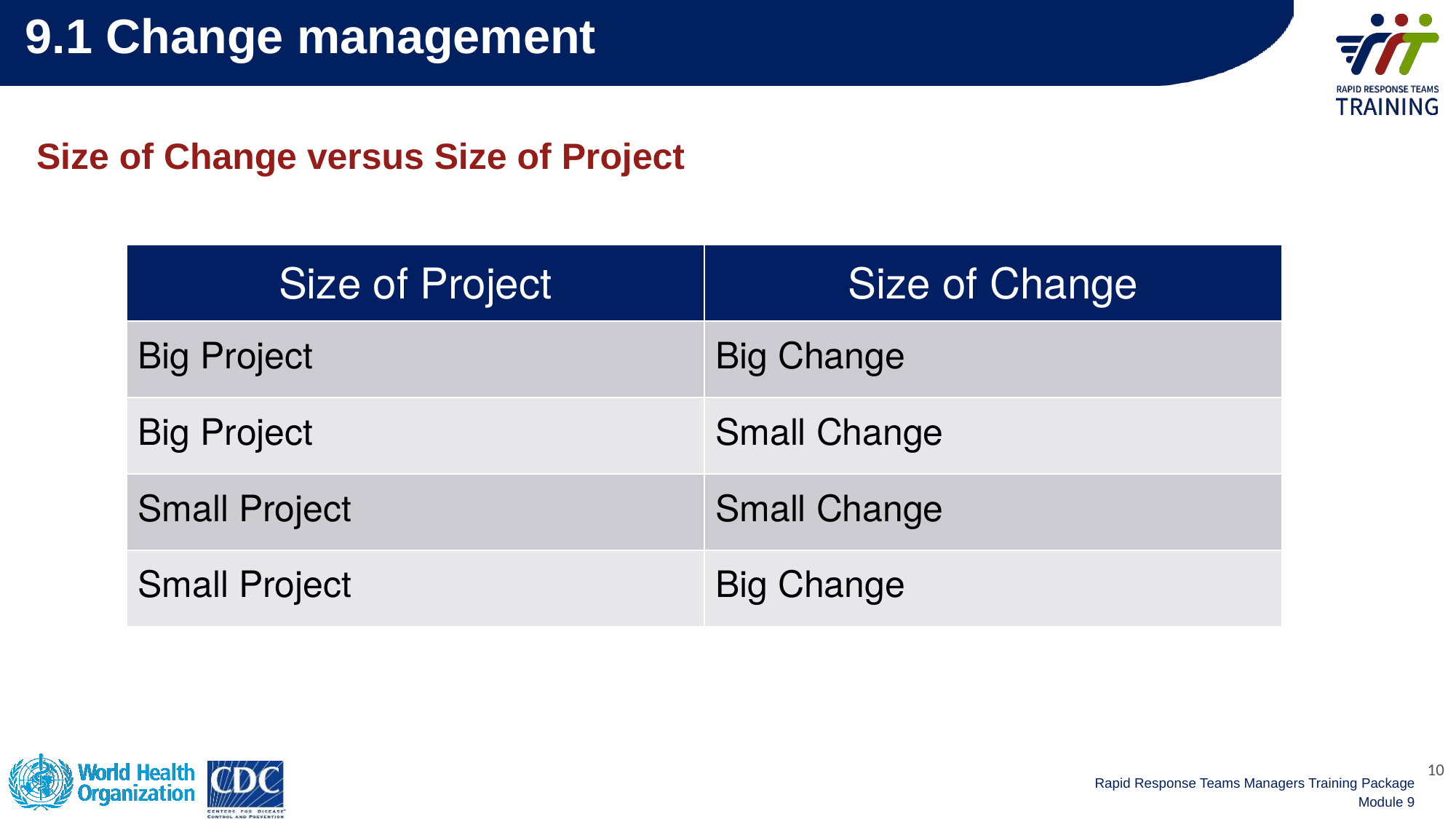

9.1 Change management
# Size of Change versus Size of Project
| Size of Project | Size of Change |
| --- | --- |
| Big Project | Big Change |
| Big Project | Small Change |
| Small Project | Small Change |
| Small Project | Big Change |
10